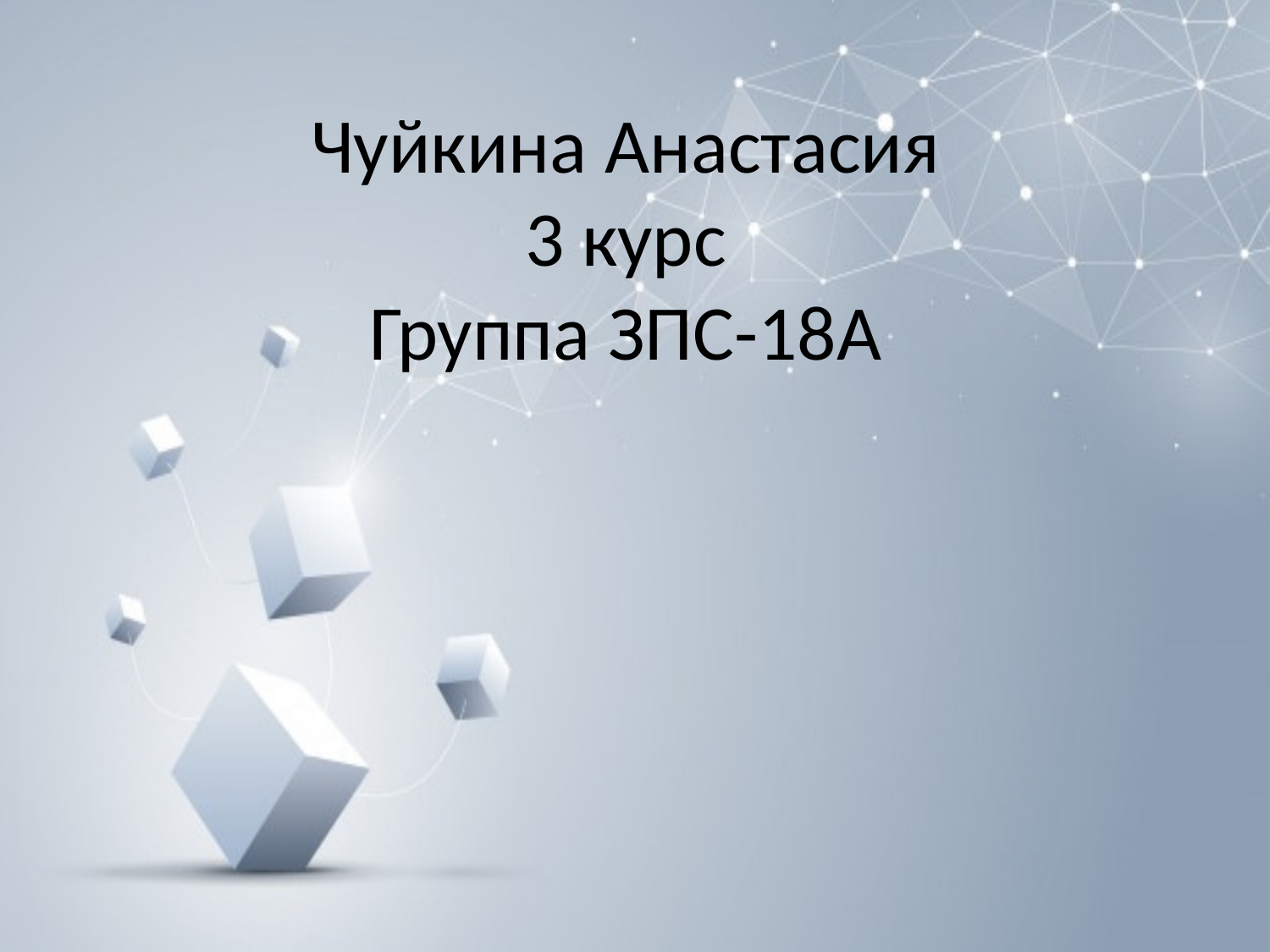

# Чуйкина Анастасия 3 курс Группа ЗПС-18А